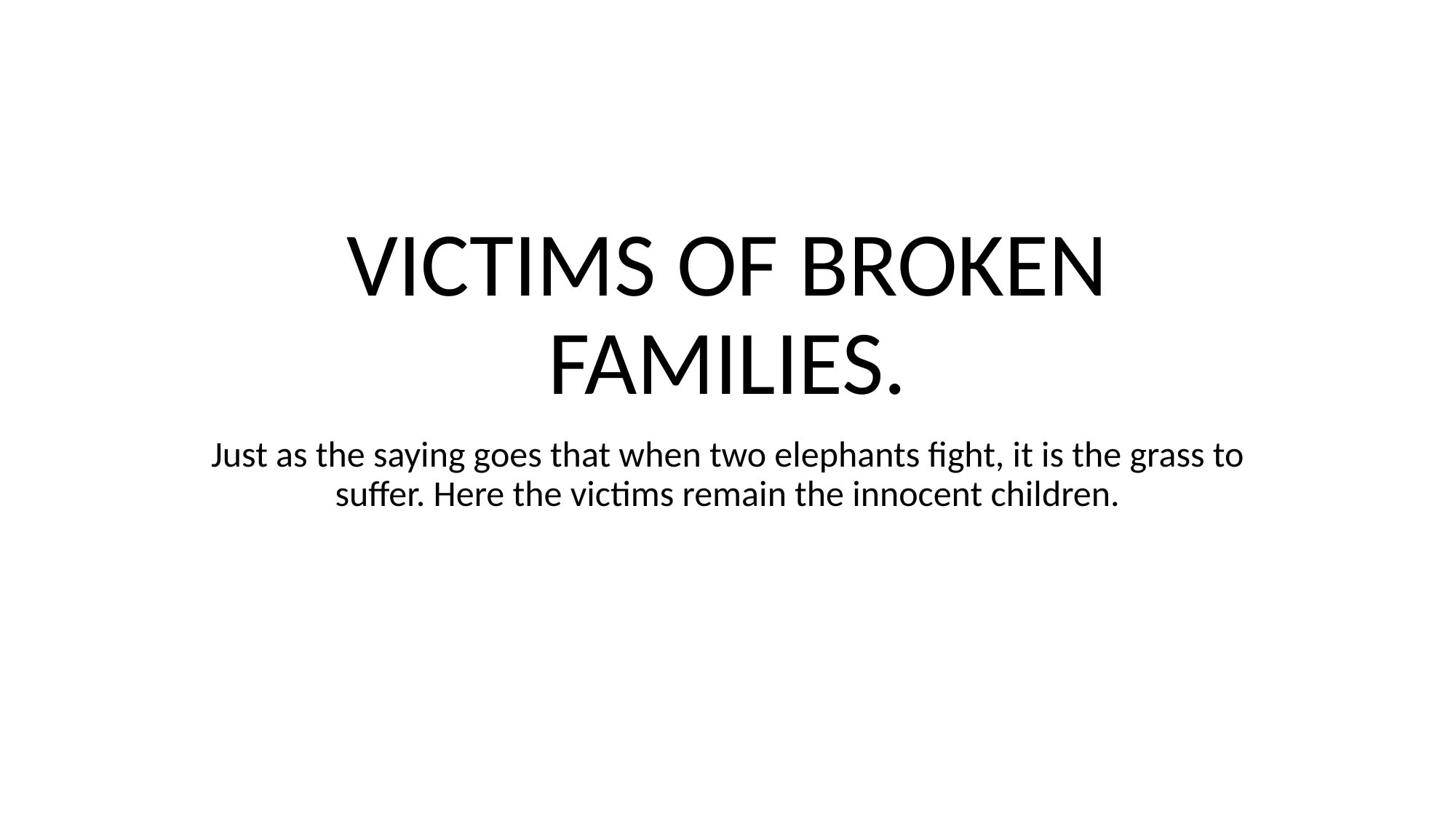

# VICTIMS OF BROKEN FAMILIES.
Just as the saying goes that when two elephants fight, it is the grass to suffer. Here the victims remain the innocent children.